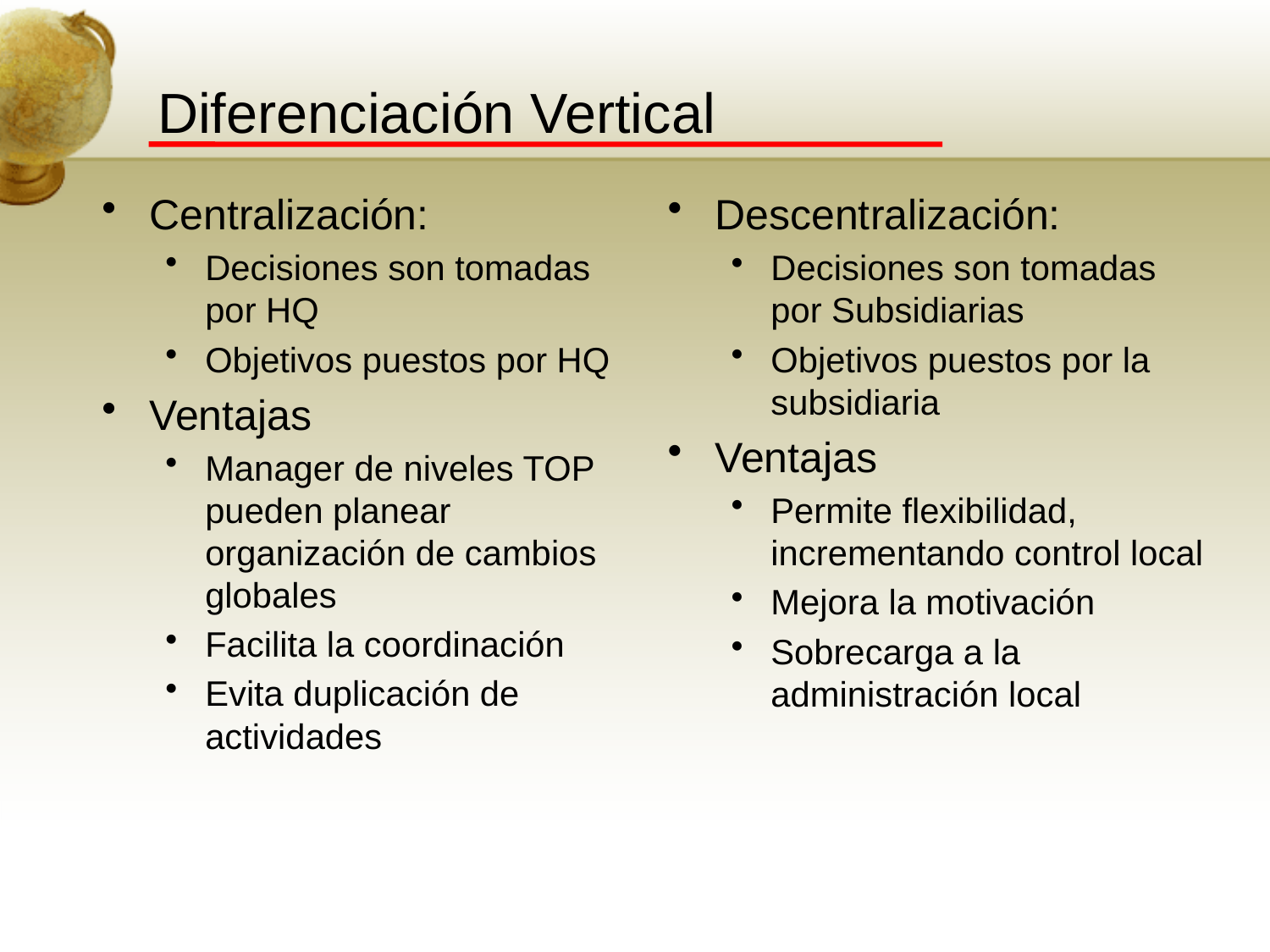

# Diferenciación Vertical

Centralización:
Decisiones son tomadas por HQ
Objetivos puestos por HQ
Ventajas
Manager de niveles TOP pueden planear organización de cambios globales
Facilita la coordinación
Evita duplicación de actividades
Descentralización:
Decisiones son tomadas por Subsidiarias
Objetivos puestos por la subsidiaria
Ventajas
Permite flexibilidad, incrementando control local
Mejora la motivación
Sobrecarga a la administración local